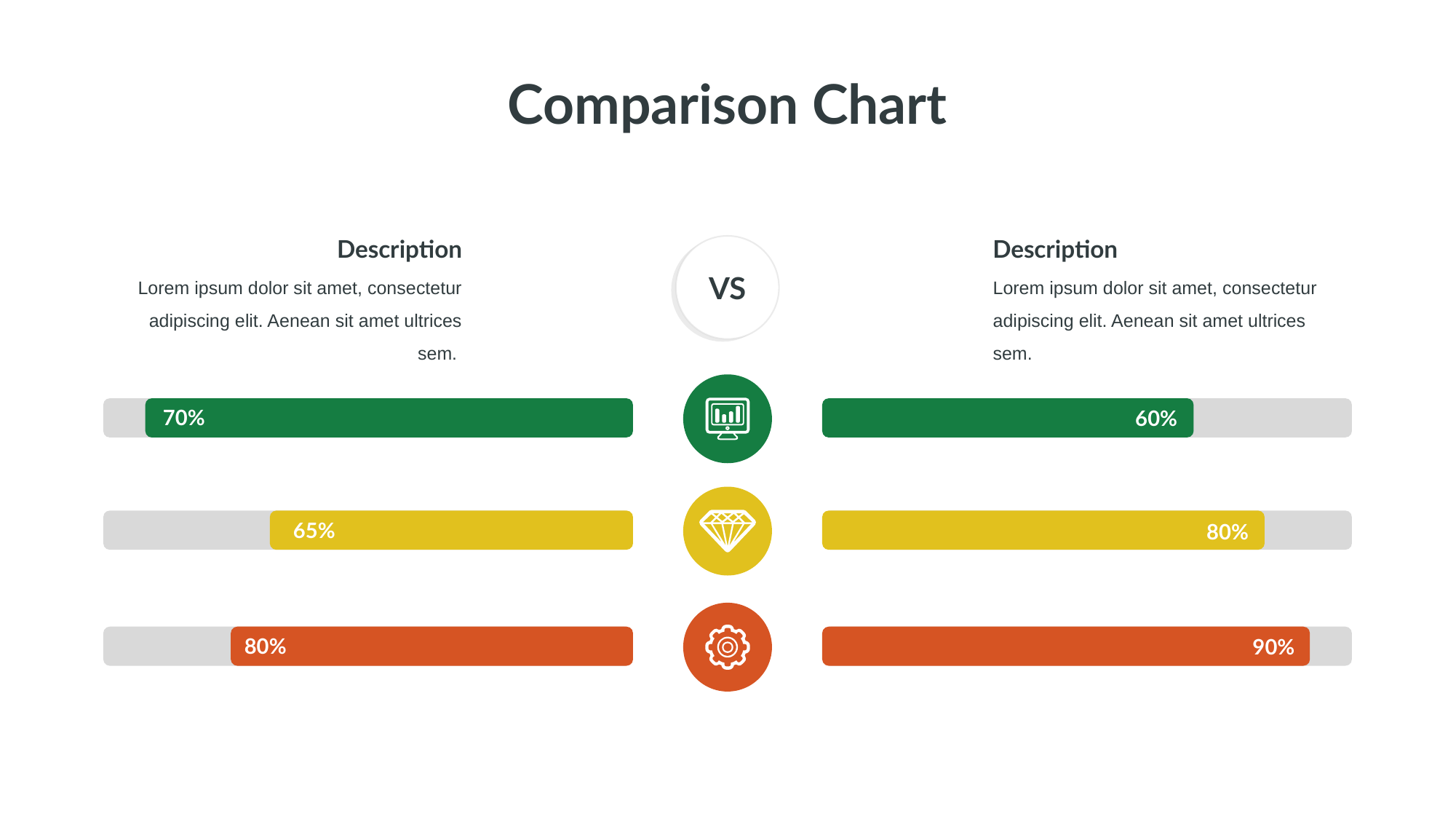

# Comparison Chart

Description
Description

Lorem ipsum dolor sit amet, consectetur adipiscing elit. Aenean sit amet ultrices sem.
Lorem ipsum dolor sit amet, consectetur adipiscing elit. Aenean sit amet ultrices sem.
VS

70%
60%

65%
80%

80%
90%